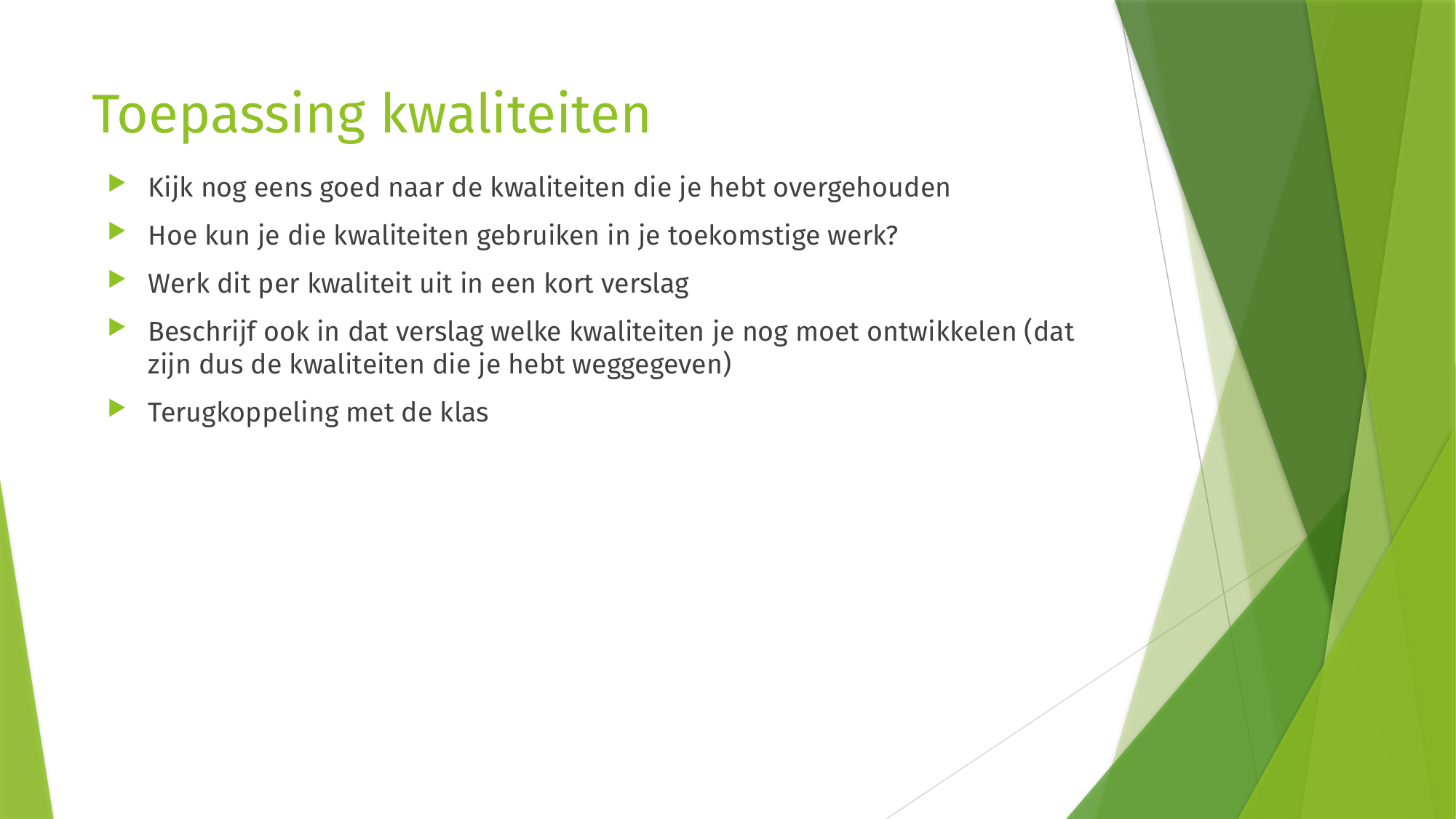

# Toepassing kwaliteiten
Kijk nog eens goed naar de kwaliteiten die je hebt overgehouden
Hoe kun je die kwaliteiten gebruiken in je toekomstige werk?
Werk dit per kwaliteit uit in een kort verslag
Beschrijf ook in dat verslag welke kwaliteiten je nog moet ontwikkelen (dat zijn dus de kwaliteiten die je hebt weggegeven)
Terugkoppeling met de klas